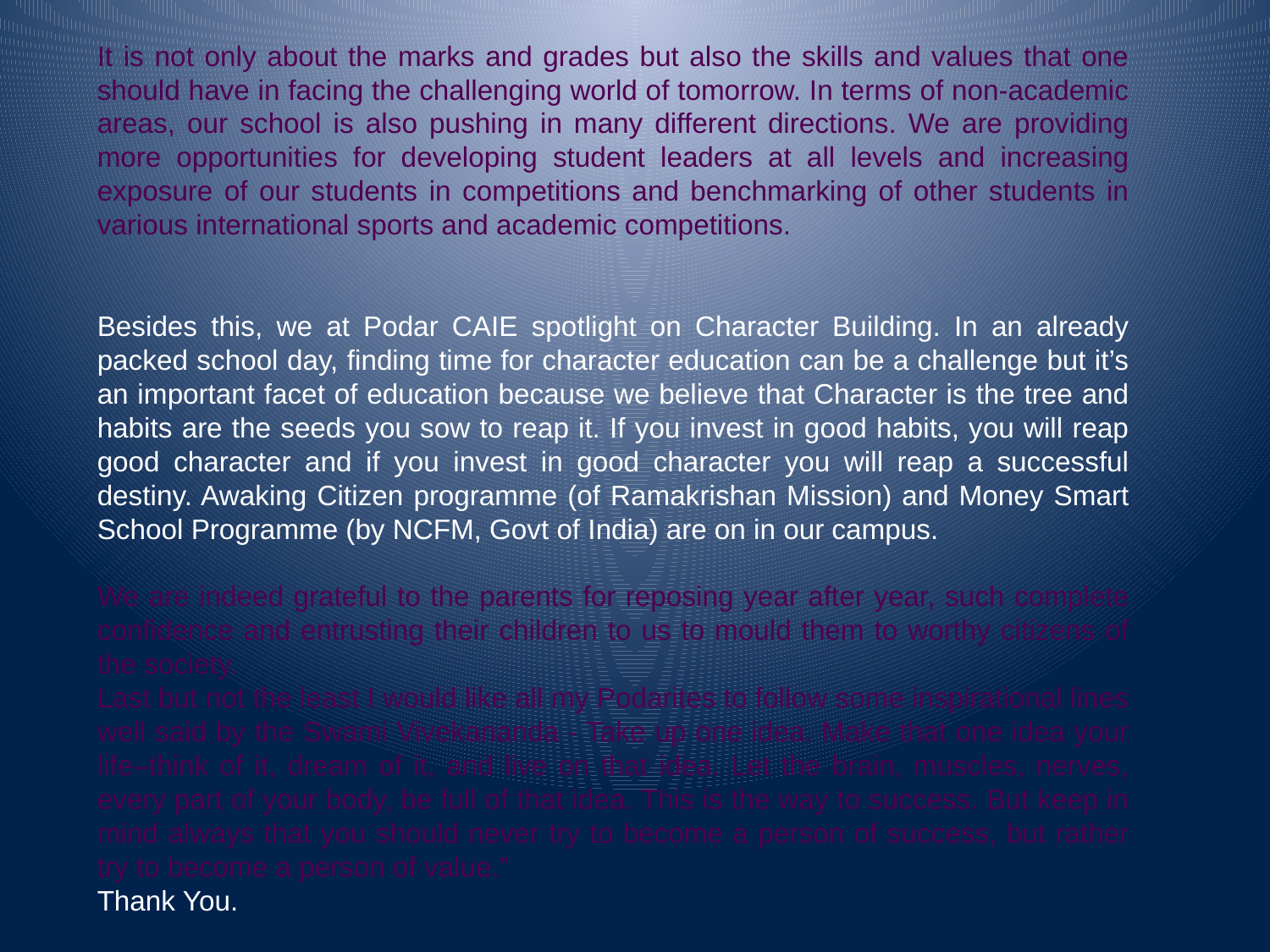

It is not only about the marks and grades but also the skills and values that one should have in facing the challenging world of tomorrow. In terms of non-academic areas, our school is also pushing in many different directions. We are providing more opportunities for developing student leaders at all levels and increasing exposure of our students in competitions and benchmarking of other students in various international sports and academic competitions.

Besides this, we at Podar CAIE spotlight on Character Building. In an already packed school day, finding time for character education can be a challenge but it’s an important facet of education because we believe that Character is the tree and habits are the seeds you sow to reap it. If you invest in good habits, you will reap good character and if you invest in good character you will reap a successful destiny. Awaking Citizen programme (of Ramakrishan Mission) and Money Smart School Programme (by NCFM, Govt of India) are on in our campus.

We are indeed grateful to the parents for reposing year after year, such complete confidence and entrusting their children to us to mould them to worthy citizens of the society.
Last but not the least I would like all my Podarites to follow some inspirational lines well said by the Swami Vivekananda - Take up one idea. Make that one idea your life–think of it, dream of it, and live on that idea. Let the brain, muscles, nerves, every part of your body, be full of that idea. This is the way to success. But keep in mind always that you should never try to become a person of success, but rather try to become a person of value.”
Thank You.